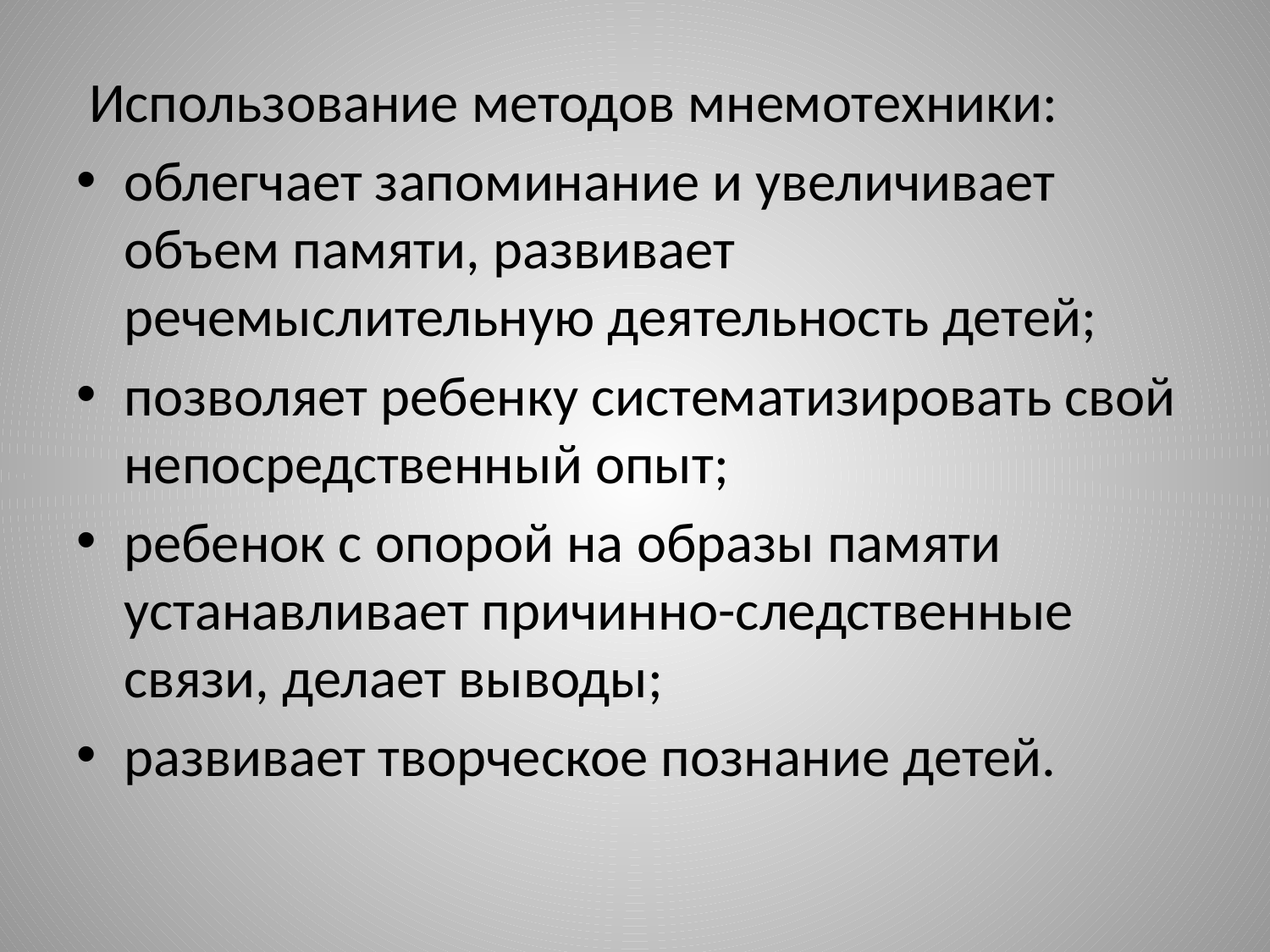

Использование методов мнемотехники:
облегчает запоминание и увеличивает объем памяти, развивает речемыслительную деятельность детей;
позволяет ребенку систематизировать свой непосредственный опыт;
ребенок с опорой на образы памяти устанавливает причинно-следственные связи, делает выводы;
развивает творческое познание детей.